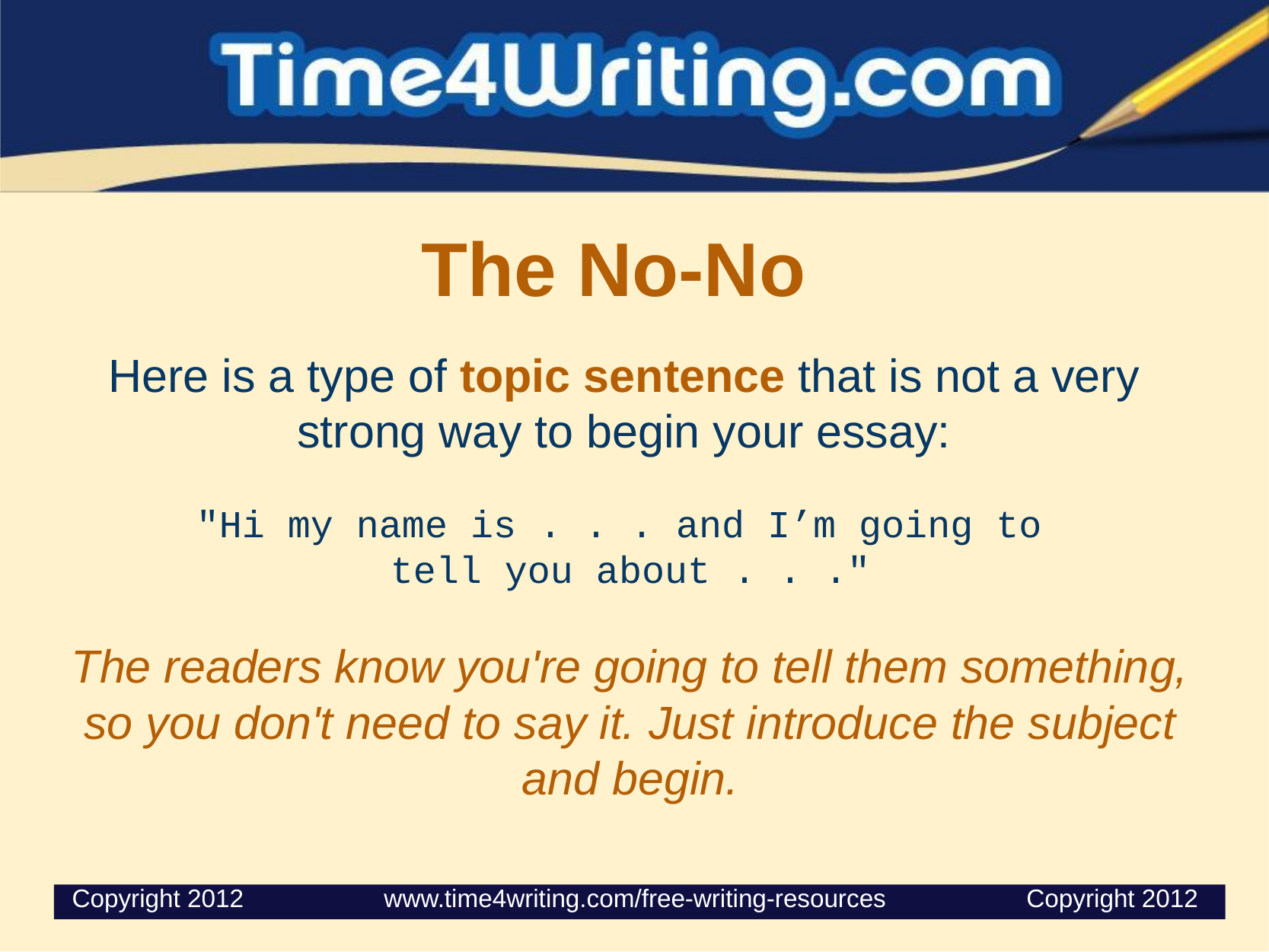

The No-No

Here is a type of topic sentence that is not a very strong way to begin your essay:
"Hi my name is . . . and I’m going to
tell you about . . ."

The readers know you're going to tell them something, so you don't need to say it. Just introduce the subject and begin.

 Copyright 2012                    www.time4writing.com/free-writing-resources                    Copyright 2012